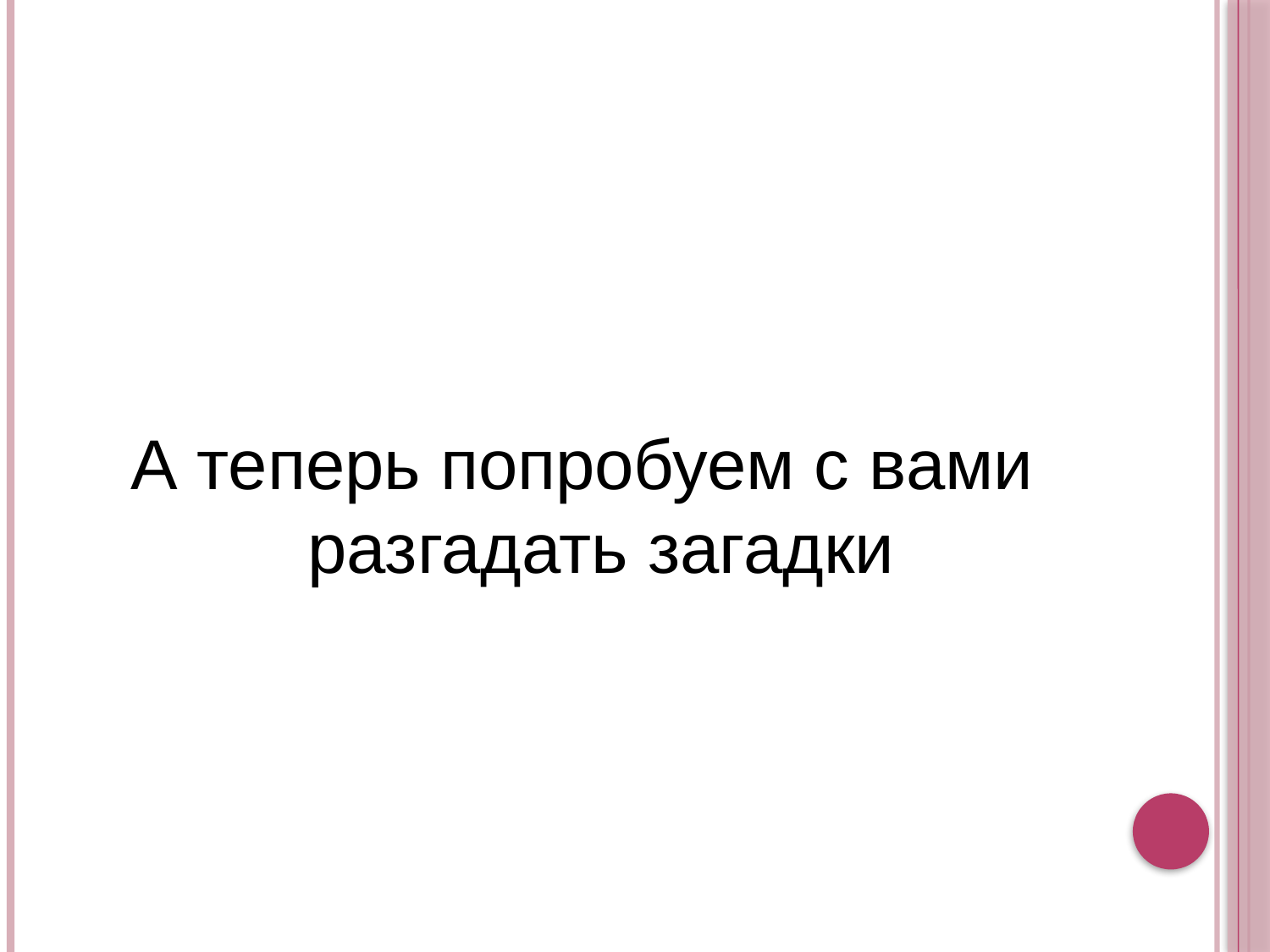

А теперь попробуем с вами разгадать загадки